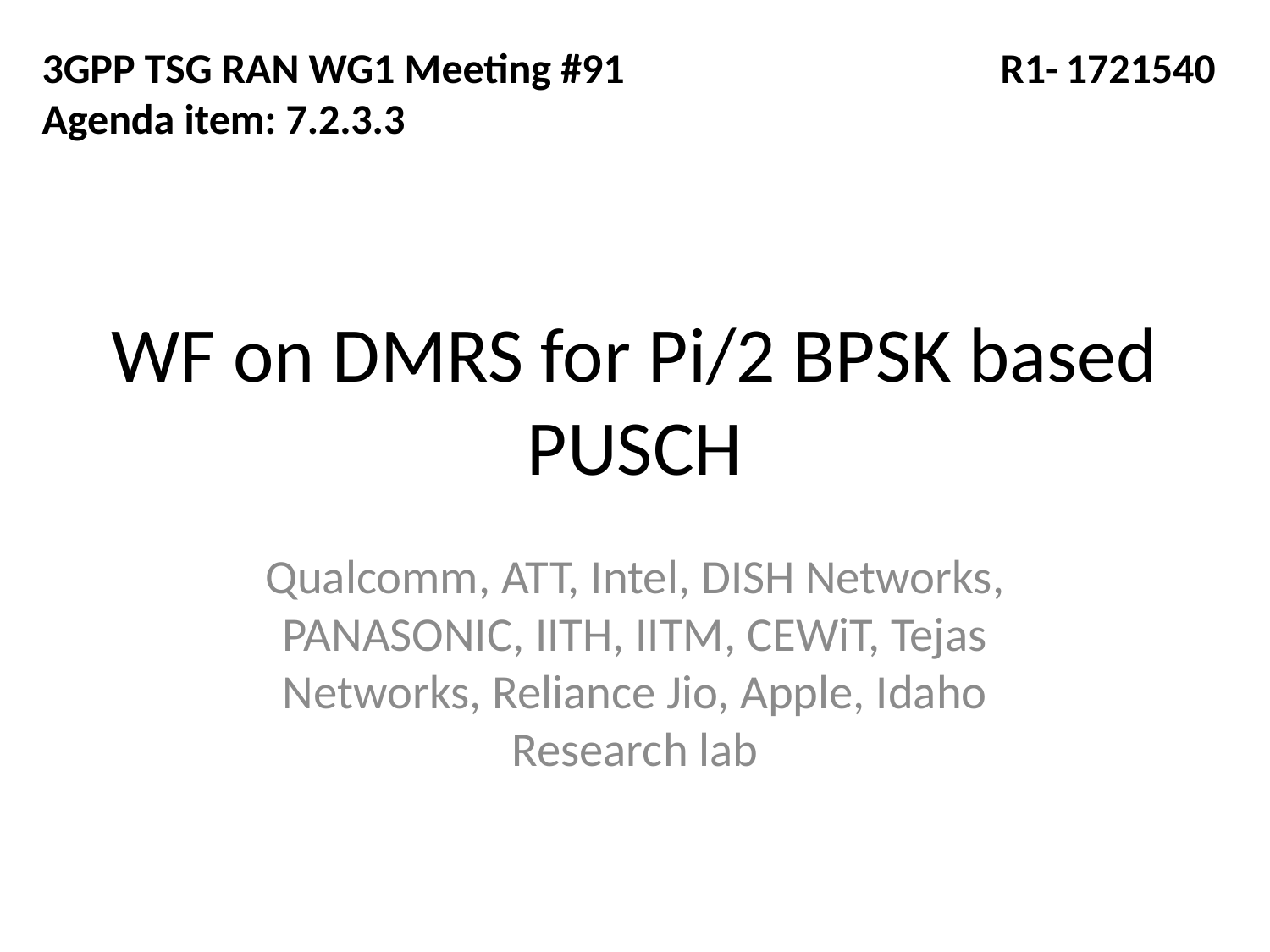

3GPP TSG RAN WG1 Meeting #91
Agenda item: 7.2.3.3
R1- 1721540
# WF on DMRS for Pi/2 BPSK based PUSCH
Qualcomm, ATT, Intel, DISH Networks, PANASONIC, IITH, IITM, CEWiT, Tejas Networks, Reliance Jio, Apple, Idaho Research lab